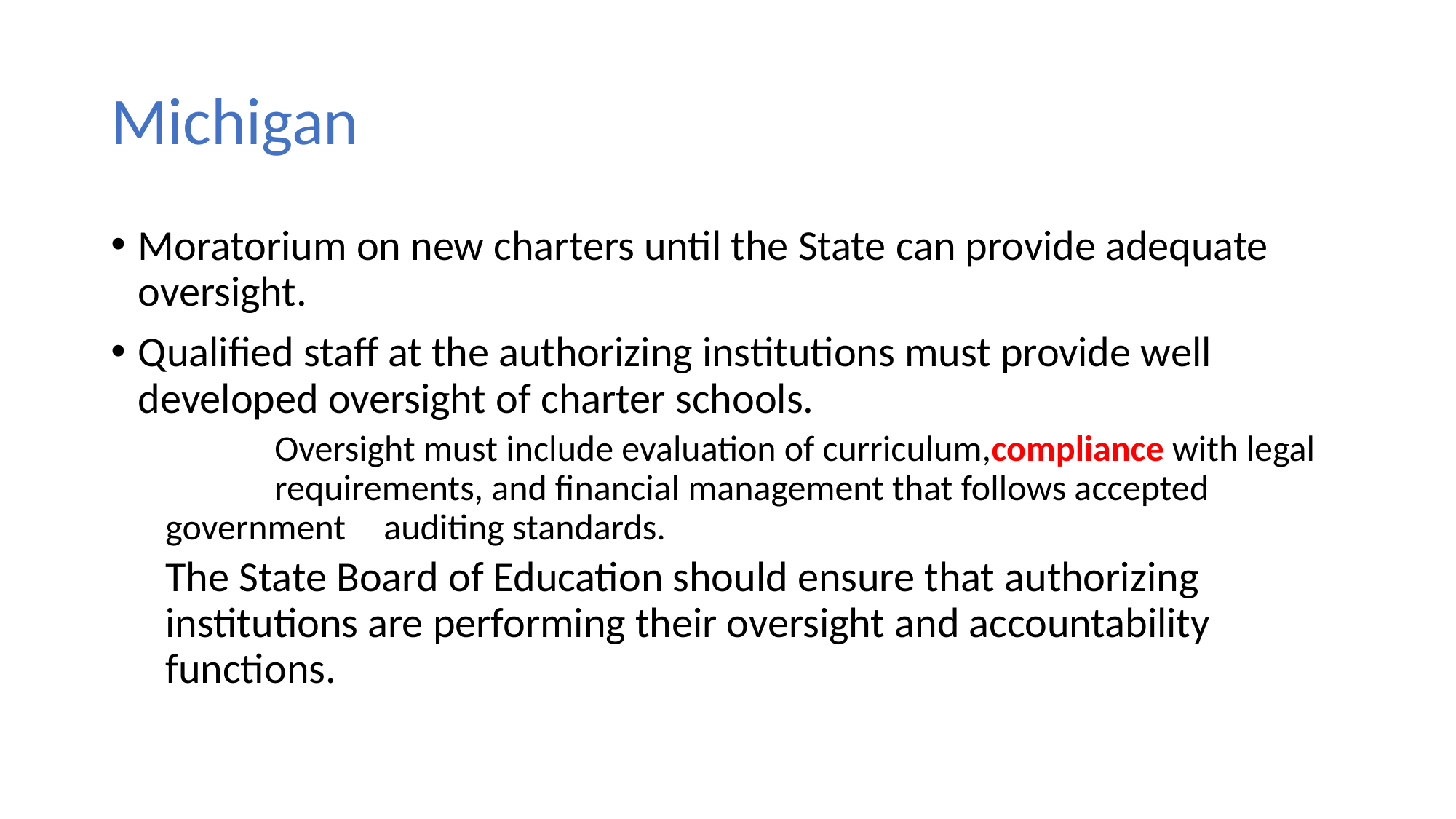

# Michigan
Moratorium on new charters until the State can provide adequate oversight.
Qualified staff at the authorizing institutions must provide well developed oversight of charter schools.
	Oversight must include evaluation of curriculum,compliance with legal 	requirements, and financial management that follows accepted government 	auditing standards.
The State Board of Education should ensure that authorizing institutions are performing their oversight and accountability functions.